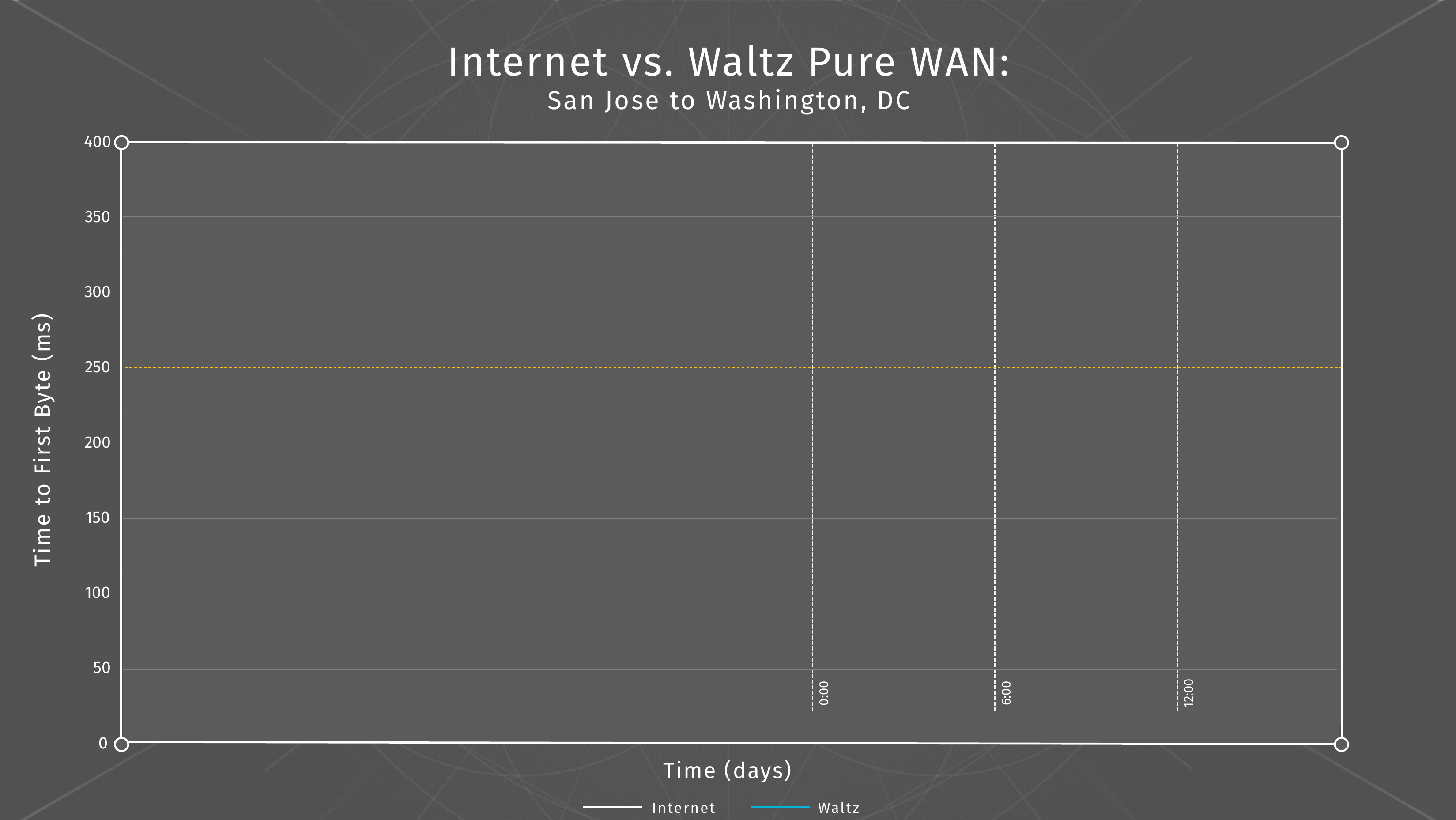

Internet vs. Waltz Pure WAN:
San Jose to Washington, DC
400

350
300
250
Time to First Byte (ms)
200
150
100
50
0
0

0:00
6:00
12:00
18:00
0:00
6:00
12:00
18:00
0:00
6:00
12:00
18:00
0:00
6:00
12:00
18:00

Time (days)
Internet
Waltz